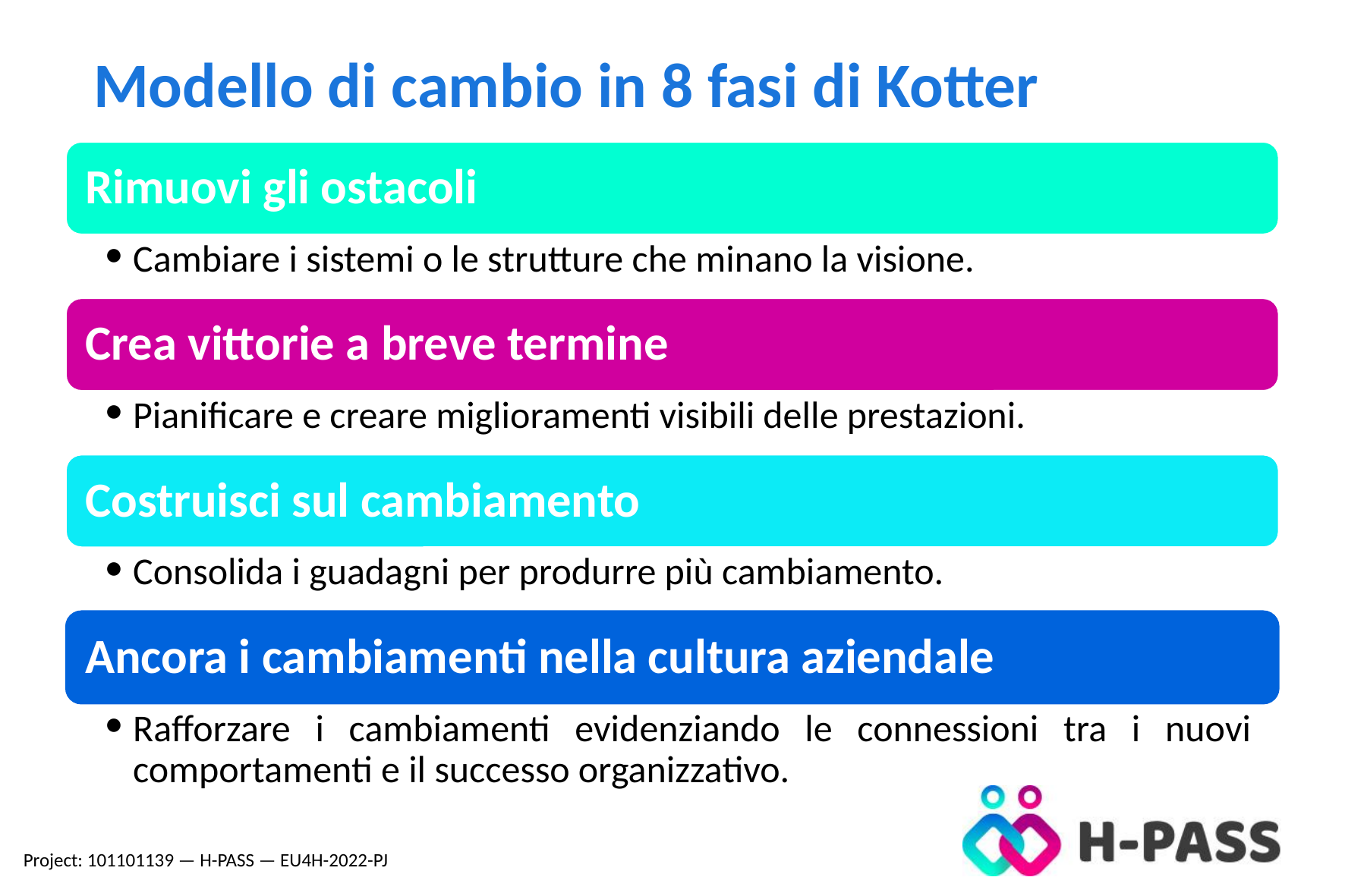

Modello di cambio in 8 fasi di Kotter

Rimuovi gli ostacoli

Cambiare i sistemi o le strutture che minano la visione.

Crea vittorie a breve termine

Pianificare e creare miglioramenti visibili delle prestazioni.

Costruisci sul cambiamento

Consolida i guadagni per produrre più cambiamento.

Ancora i cambiamenti nella cultura aziendale

Rafforzare i cambiamenti evidenziando le connessioni tra i nuovi comportamenti e il successo organizzativo.
Project: 101101139 — H-PASS — EU4H-2022-PJ